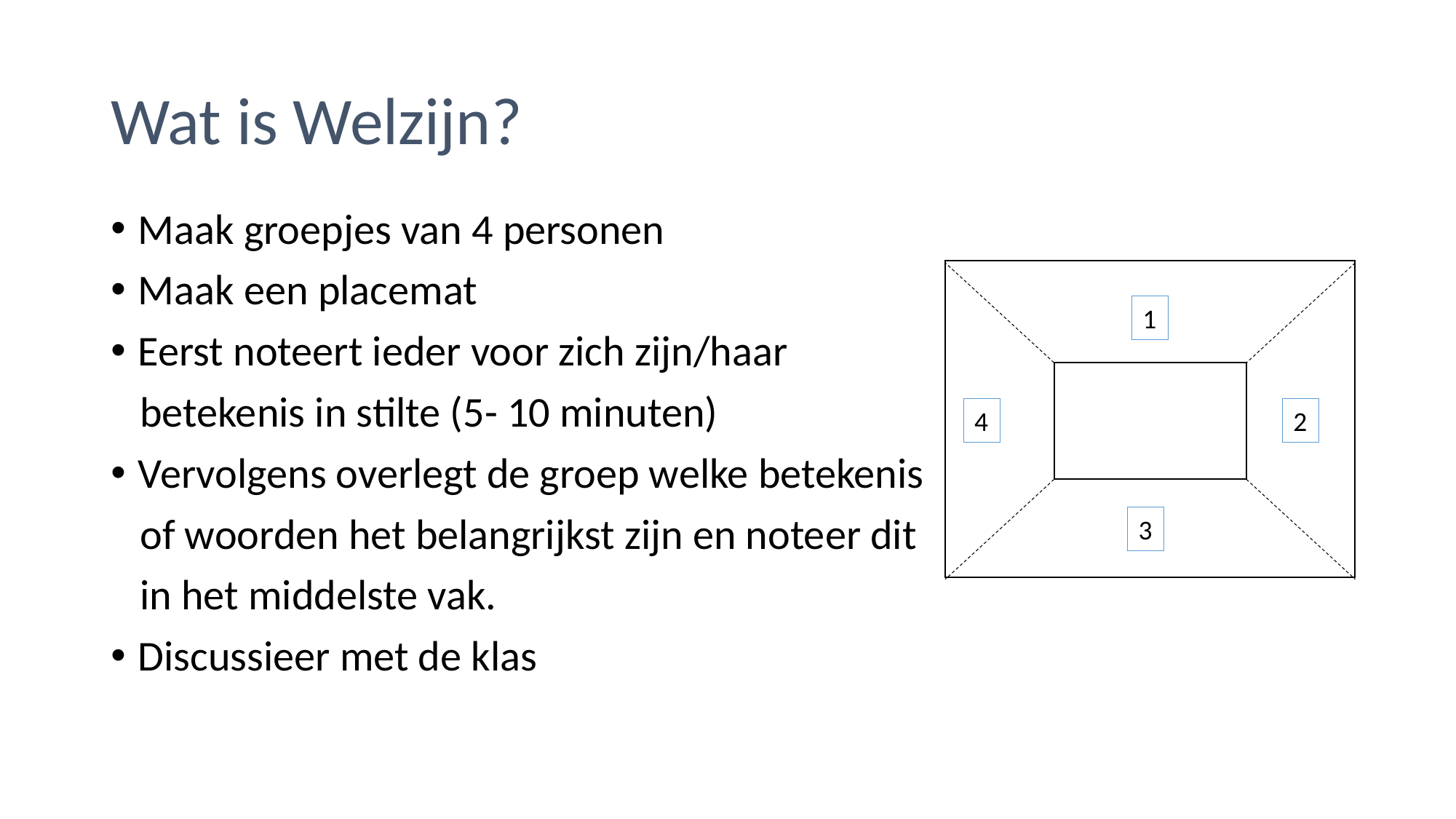

# Wat is Welzijn?
Maak groepjes van 4 personen
Maak een placemat
Eerst noteert ieder voor zich zijn/haar
   betekenis in stilte (5- 10 minuten)
Vervolgens overlegt de groep welke betekenis
   of woorden het belangrijkst zijn en noteer dit
   in het middelste vak.
Discussieer met de klas

1

4
2
3